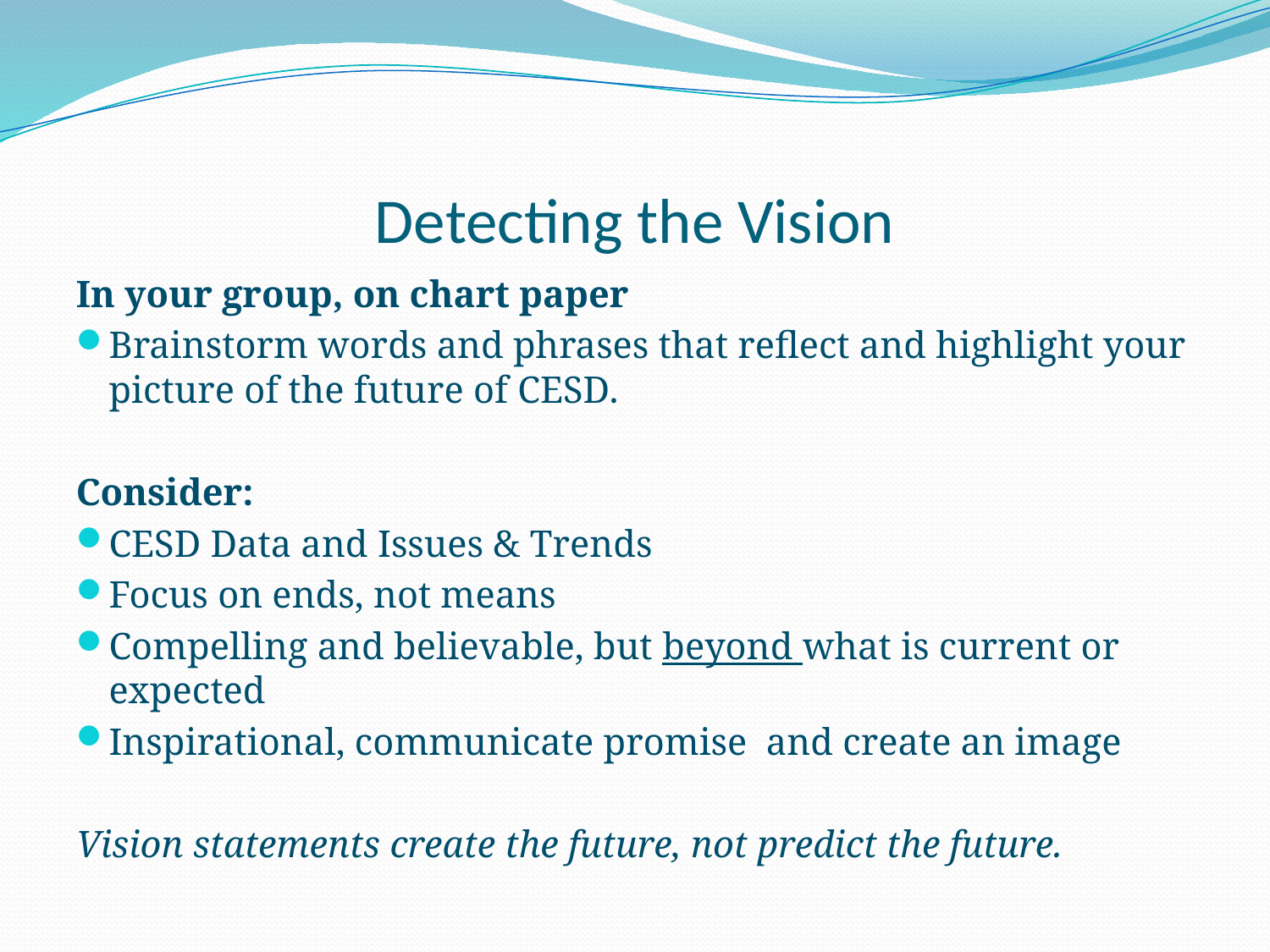

# Detecting the Vision
In your group, on chart paper
Brainstorm words and phrases that reflect and highlight your picture of the future of CESD.

Consider:
CESD Data and Issues & Trends
Focus on ends, not means
Compelling and believable, but beyond what is current or expected
Inspirational, communicate promise  and create an image

Vision statements create the future, not predict the future.